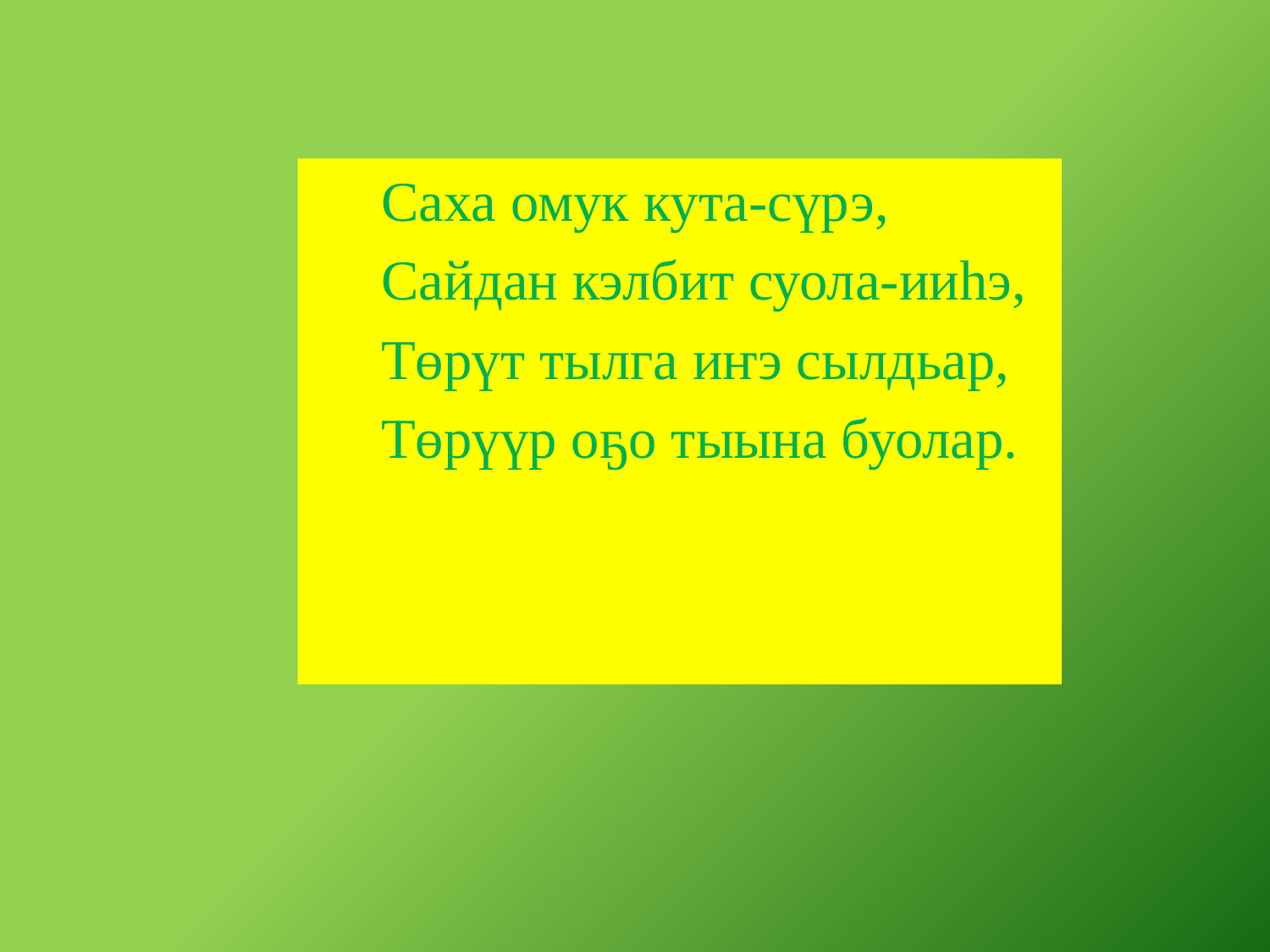

Саха омук кута-сүрэ,
     Сайдан кэлбит суола-ииһэ,
     Төрүт тылга иҥэ сылдьар,
     Төрүүр оҕо тыына буолар.